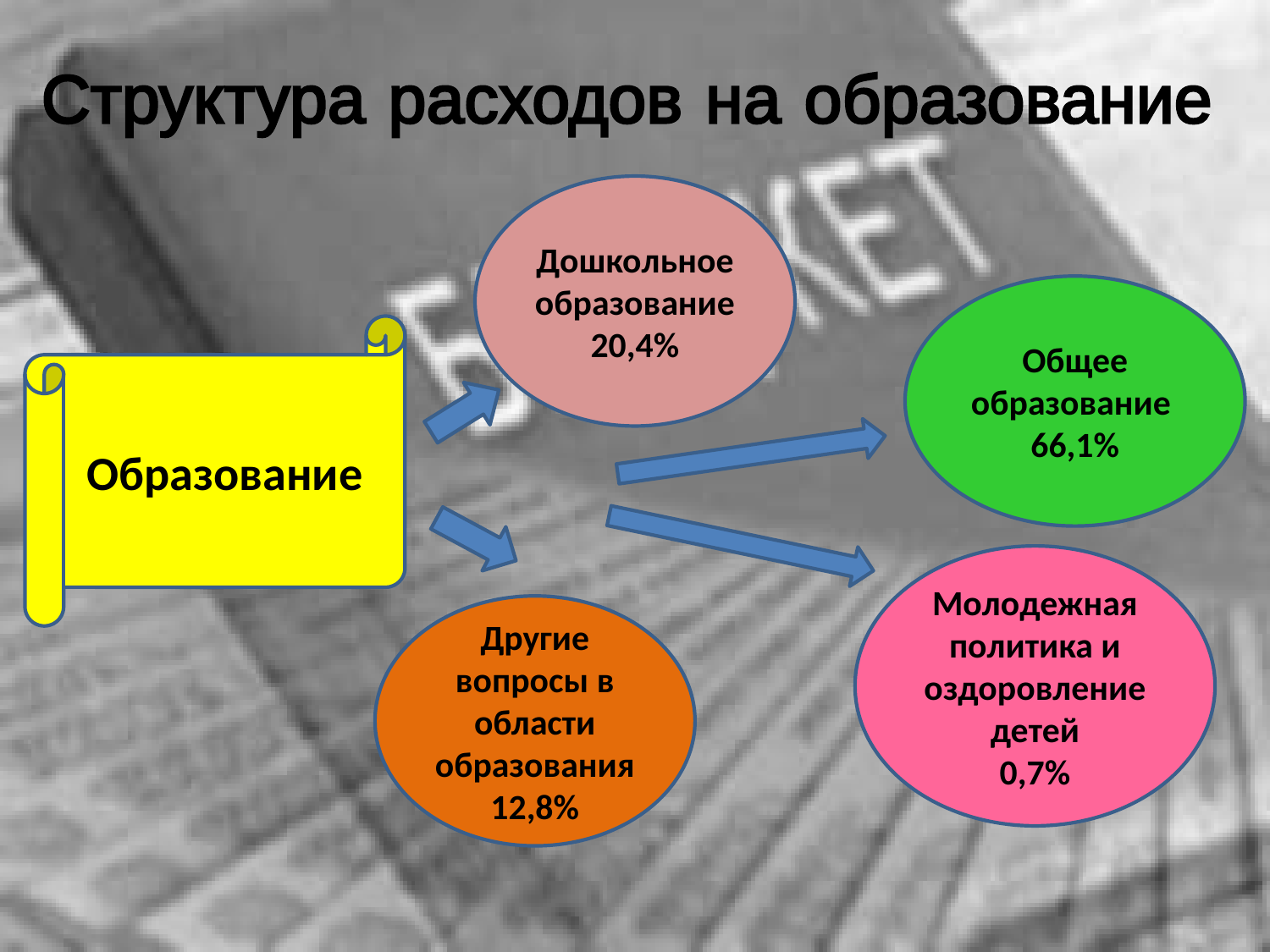

# Структура расходов на образование
Дошкольное образование
20,4%
Общее образование
66,1%
Образование

Молодежная политика и оздоровление детей
0,7%
Другие вопросы в области образования12,8%